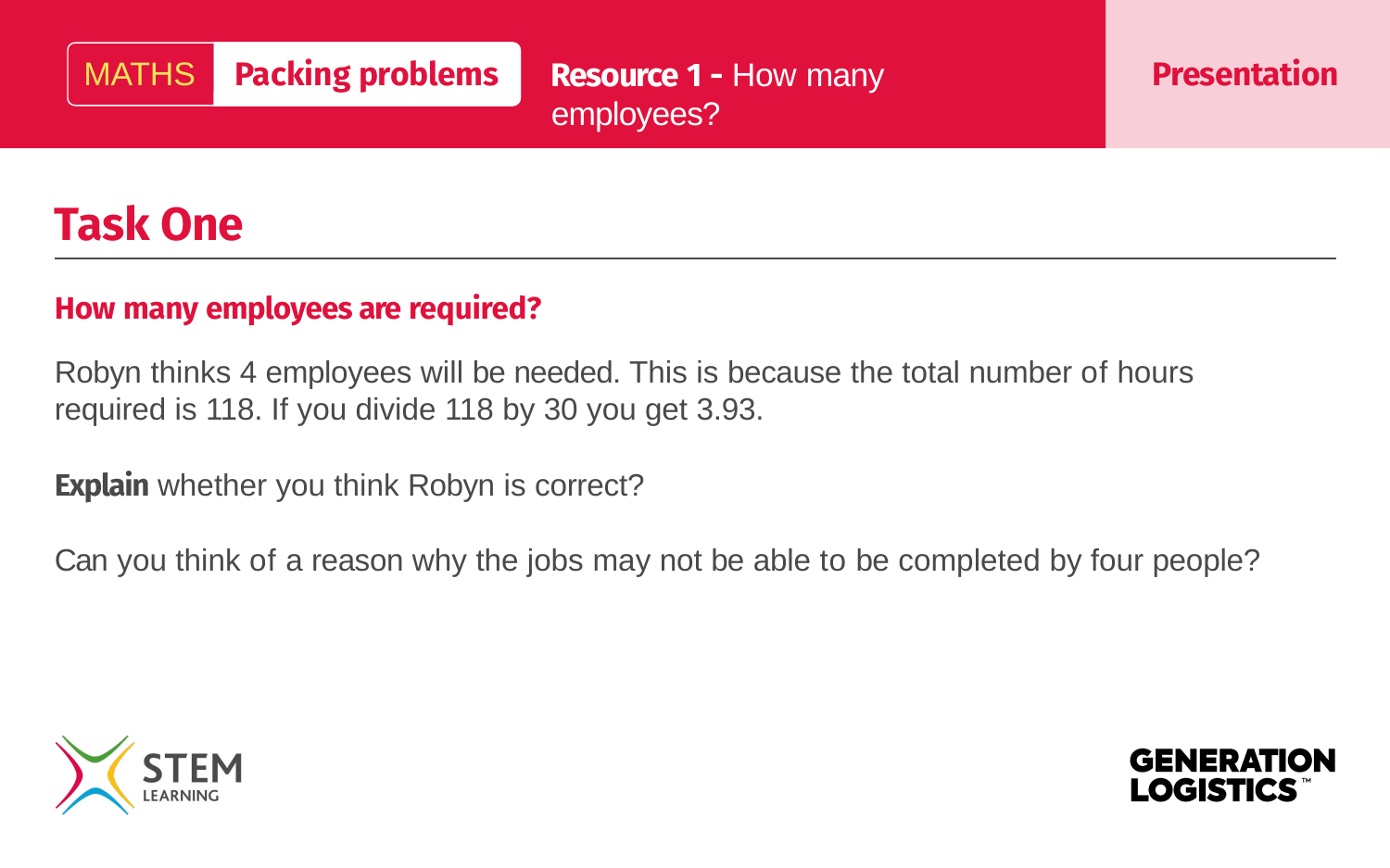

MATHS
Packing problems
Presentation
# Resource 1 - How many employees?
Task One

How many employees are required?
Robyn thinks 4 employees will be needed. This is because the total number of hours required is 118. If you divide 118 by 30 you get 3.93.

Explain whether you think Robyn is correct?

Can you think of a reason why the jobs may not be able to be completed by four people?